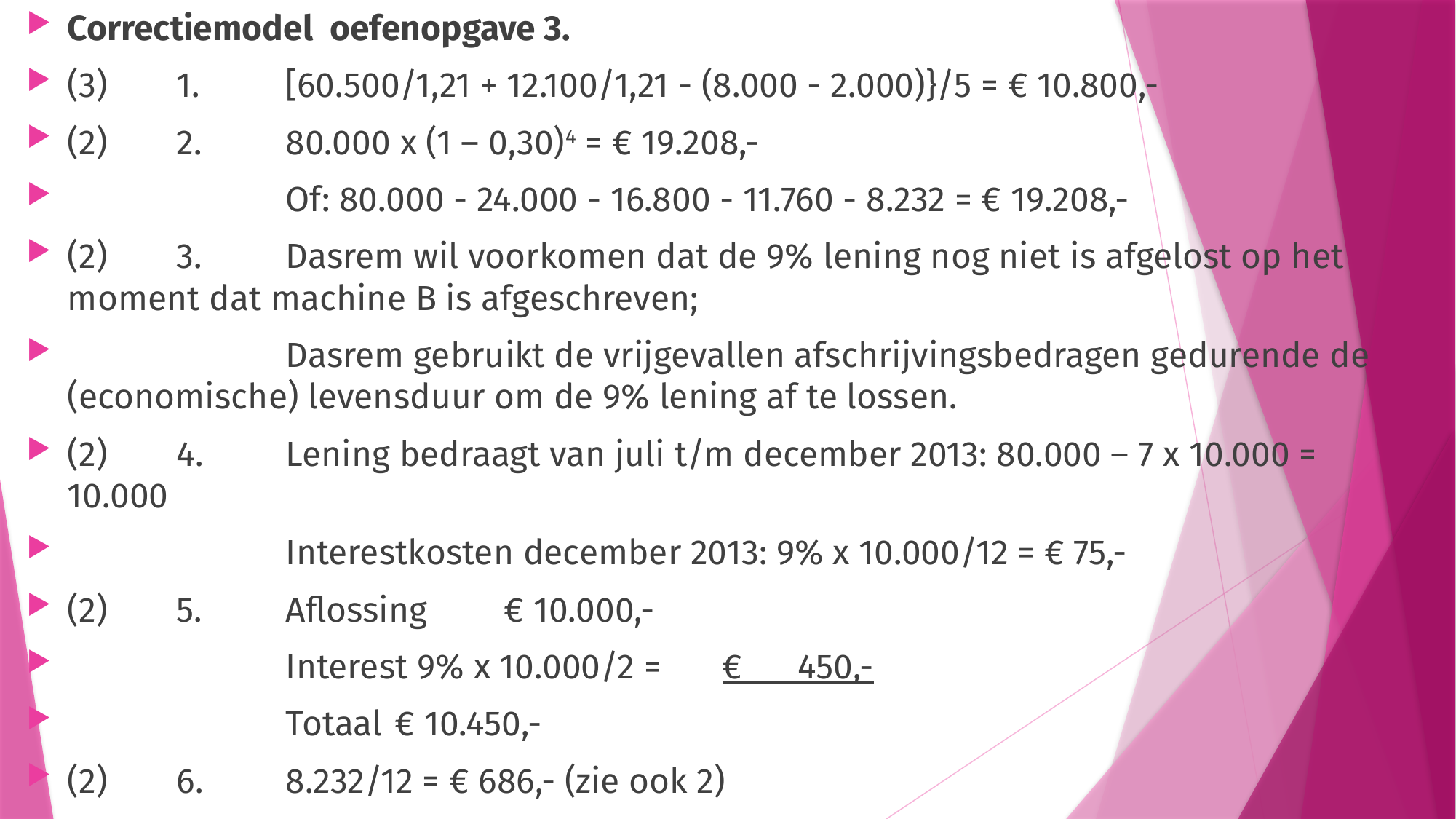

Correctiemodel  oefenopgave 3.
(3)	1.	[60.500/1,21 + 12.100/1,21 - (8.000 - 2.000)}/5 = € 10.800,-
(2)	2.	80.000 x (1 – 0,30)4 = € 19.208,-
		Of: 80.000 - 24.000 - 16.800 - 11.760 - 8.232 = € 19.208,-
(2)	3.	Dasrem wil voorkomen dat de 9% lening nog niet is afgelost op het moment dat machine B is afgeschreven;
		Dasrem gebruikt de vrijgevallen afschrijvingsbedragen gedurende de (economische) levensduur om de 9% lening af te lossen.
(2)	4.	Lening bedraagt van juli t/m december 2013: 80.000 – 7 x 10.000 = 10.000
		Interestkosten december 2013: 9% x 10.000/12 = € 75,-
(2)	5.	Aflossing 	€ 10.000,-
		Interest 9% x 10.000/2 = 	€      450,-
		Totaal	€ 10.450,-
(2)	6.	8.232/12 = € 686,- (zie ook 2)
(2)	7.	24.200/1,21 – 19.208 = € 792,-